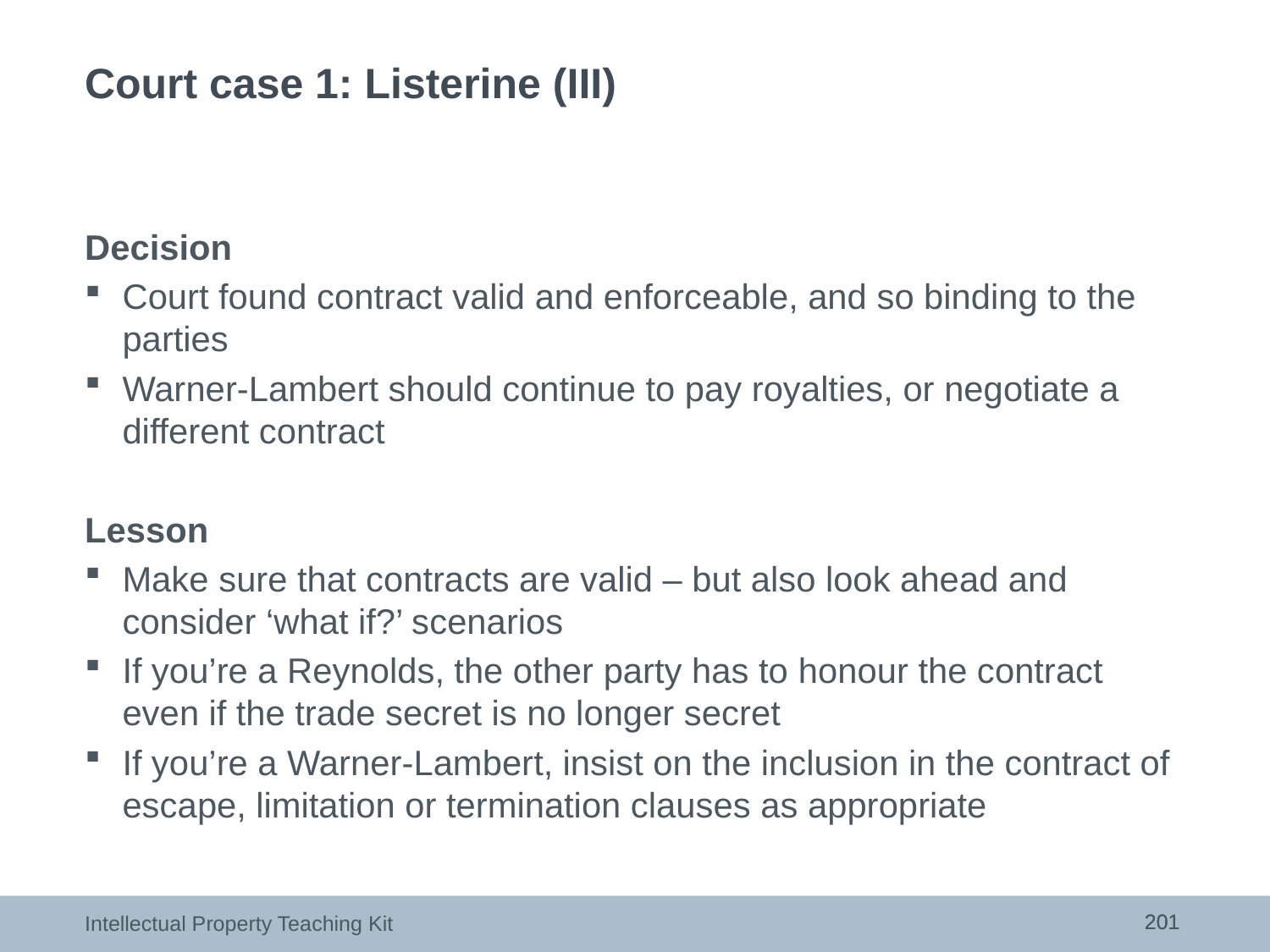

# Court case 1: Listerine (III)
Decision
Court found contract valid and enforceable, and so binding to the parties
Warner-Lambert should continue to pay royalties, or negotiate a different contract

Lesson
Make sure that contracts are valid – but also look ahead and consider ‘what if?’ scenarios
If you’re a Reynolds, the other party has to honour the contract even if the trade secret is no longer secret
If you’re a Warner-Lambert, insist on the inclusion in the contract of escape, limitation or termination clauses as appropriate
201
201
Intellectual Property Teaching Kit